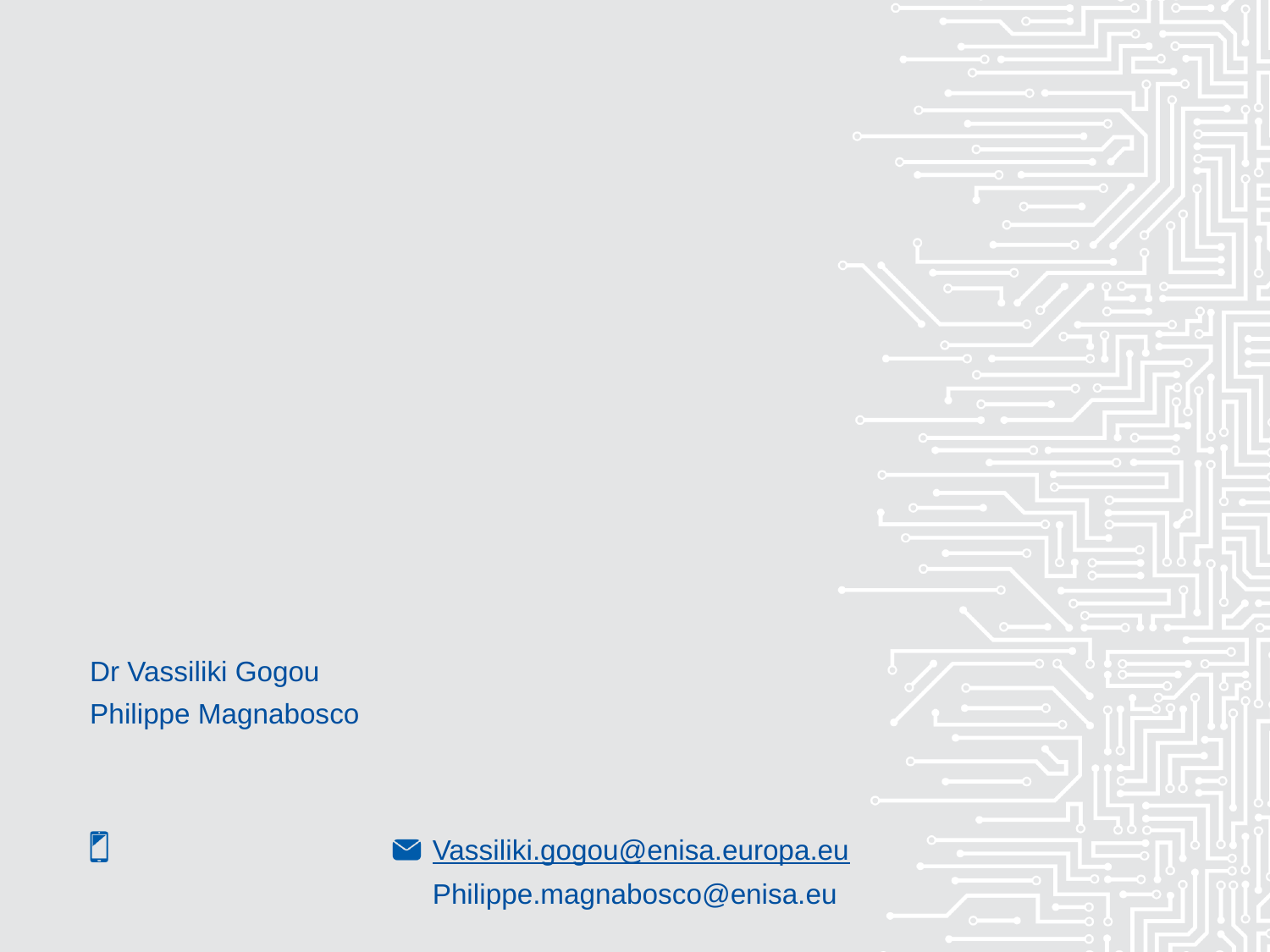

#
Dr Vassiliki Gogou
Philippe Magnabosco
Vassiliki.gogou@enisa.europa.eu
Philippe.magnabosco@enisa.eu